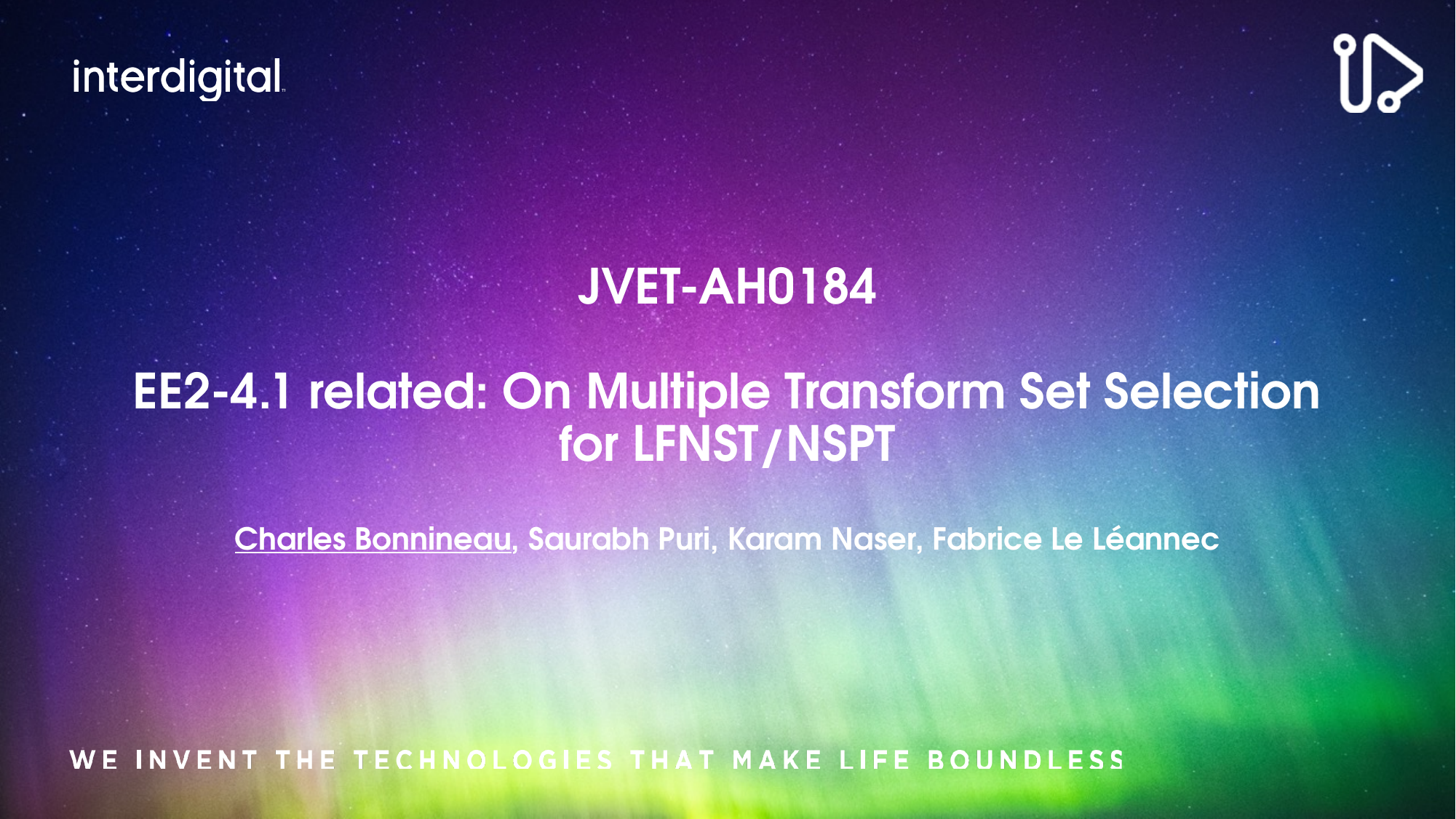

# JVET-AH0184 EE2-4.1 related: On Multiple Transform Set Selection for LFNST/NSPT Charles Bonnineau, Saurabh Puri, Karam Naser, Fabrice Le Léannec